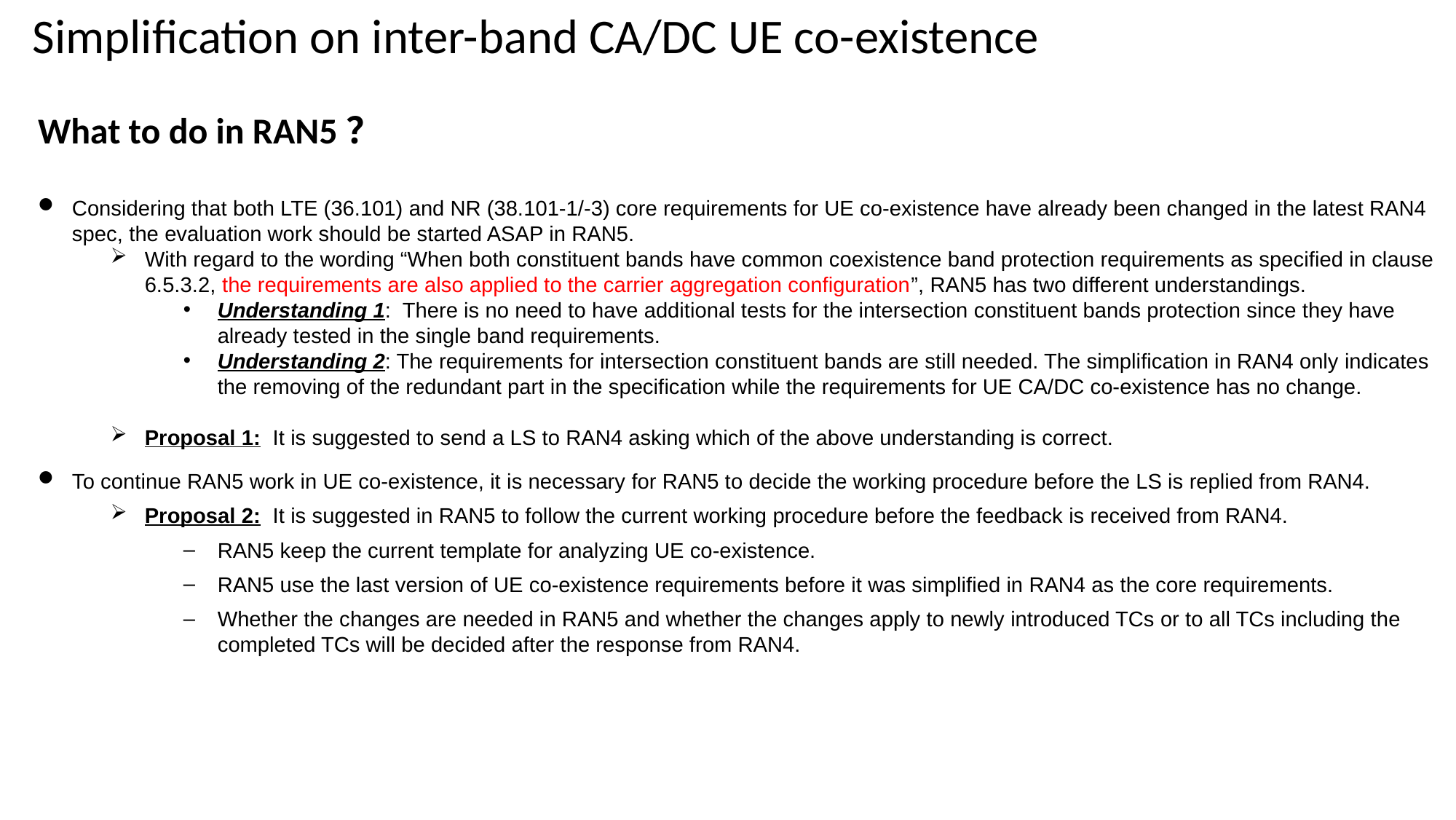

# Simplification on inter-band CA/DC UE co-existence
What to do in RAN5？

Considering that both LTE (36.101) and NR (38.101-1/-3) core requirements for UE co-existence have already been changed in the latest RAN4 spec, the evaluation work should be started ASAP in RAN5.
With regard to the wording “When both constituent bands have common coexistence band protection requirements as specified in clause 6.5.3.2, the requirements are also applied to the carrier aggregation configuration”, RAN5 has two different understandings.
Understanding 1:  There is no need to have additional tests for the intersection constituent bands protection since they have already tested in the single band requirements.
Understanding 2: The requirements for intersection constituent bands are still needed. The simplification in RAN4 only indicates the removing of the redundant part in the specification while the requirements for UE CA/DC co-existence has no change.

Proposal 1:  It is suggested to send a LS to RAN4 asking which of the above understanding is correct.
To continue RAN5 work in UE co-existence, it is necessary for RAN5 to decide the working procedure before the LS is replied from RAN4.
Proposal 2:  It is suggested in RAN5 to follow the current working procedure before the feedback is received from RAN4.
RAN5 keep the current template for analyzing UE co-existence.
RAN5 use the last version of UE co-existence requirements before it was simplified in RAN4 as the core requirements.
Whether the changes are needed in RAN5 and whether the changes apply to newly introduced TCs or to all TCs including the completed TCs will be decided after the response from RAN4.